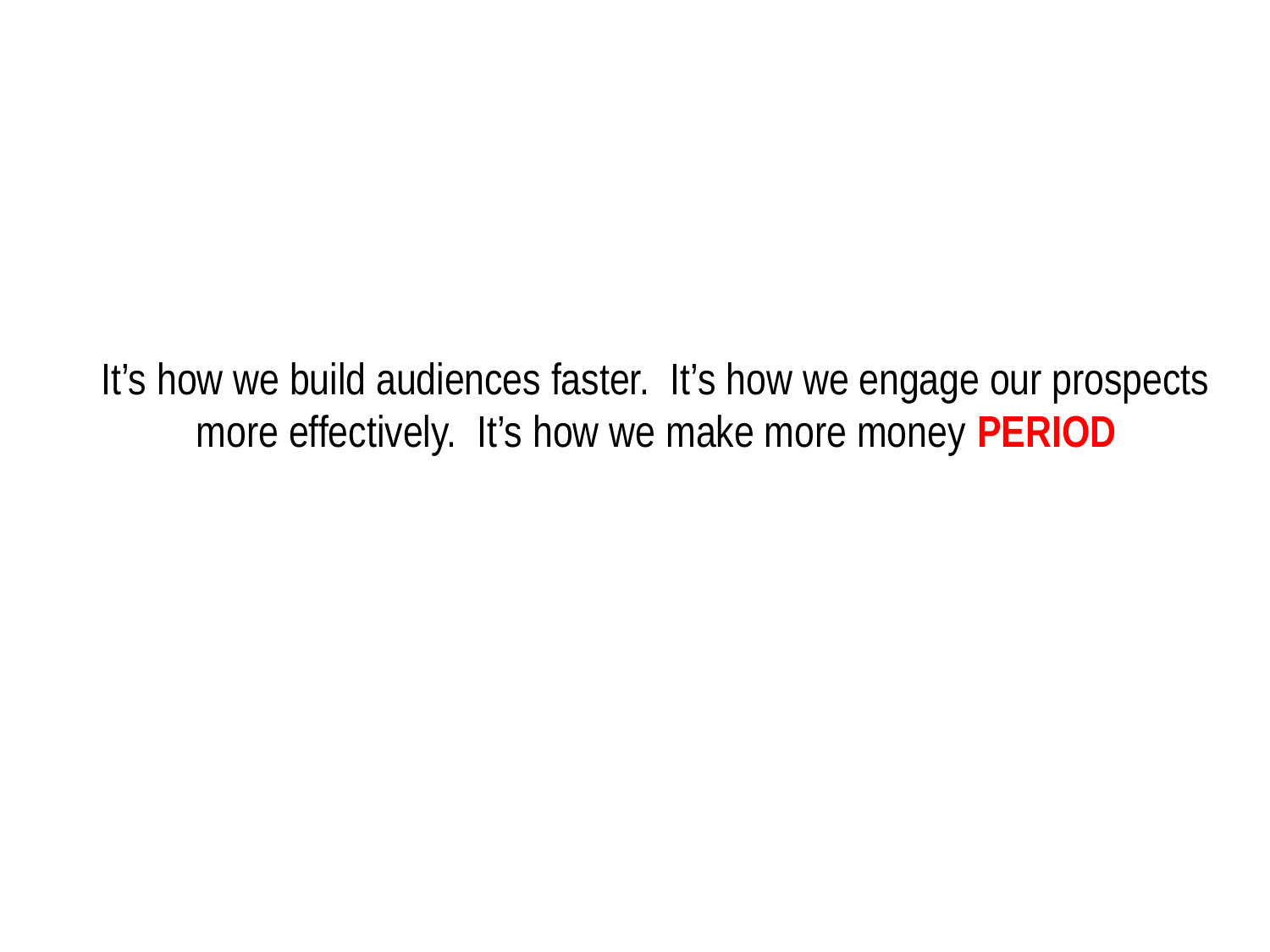

# It’s how we build audiences faster.  It’s how we engage our prospects more effectively.  It’s how we make more money PERIOD